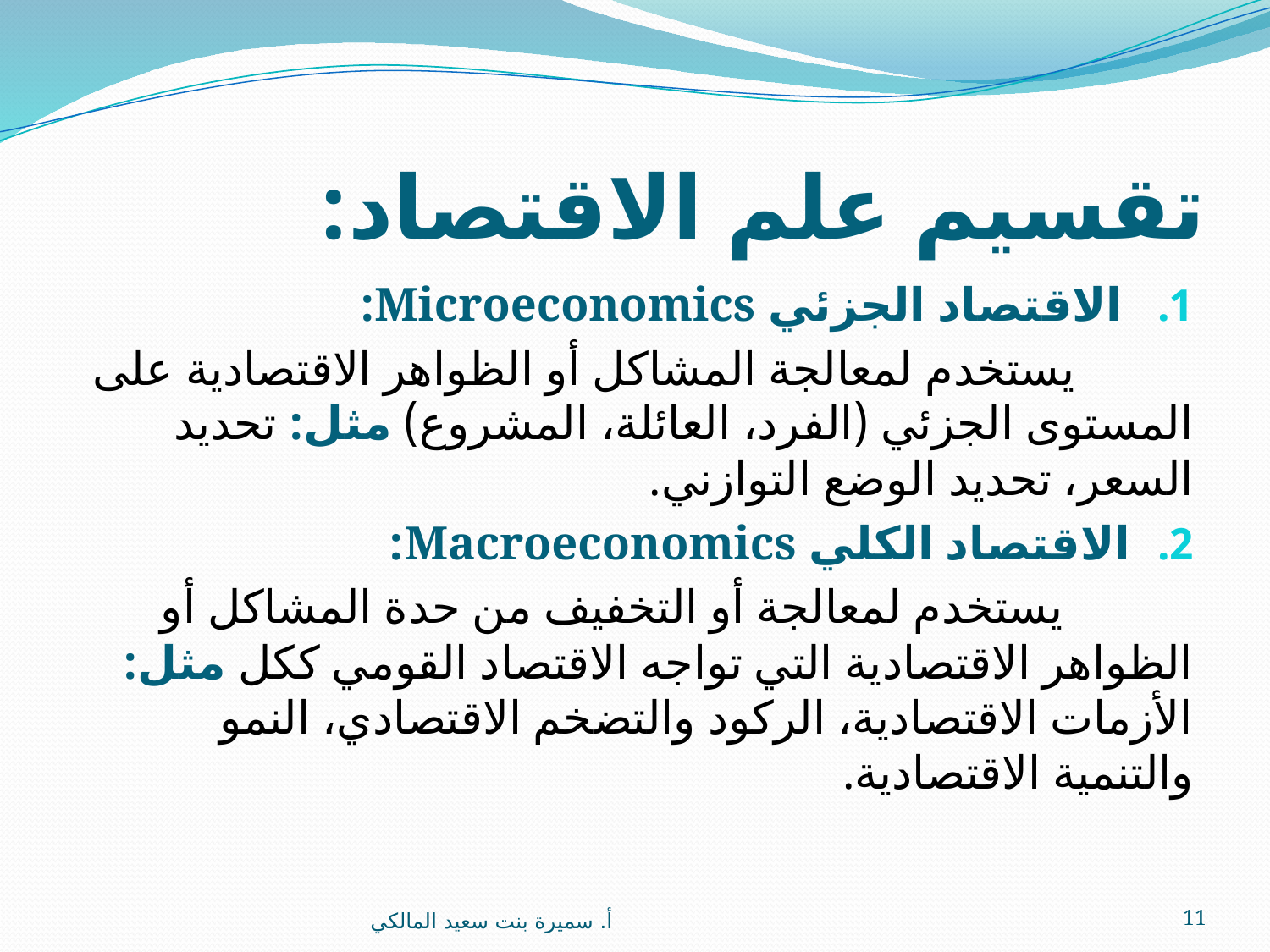

# تقسيم علم الاقتصاد:
الاقتصاد الجزئي Microeconomics:
          يستخدم لمعالجة المشاكل أو الظواهر الاقتصادية على المستوى الجزئي (الفرد، العائلة، المشروع) مثل: تحديد السعر، تحديد الوضع التوازني.
الاقتصاد الكلي Macroeconomics:
           يستخدم لمعالجة أو التخفيف من حدة المشاكل أو الظواهر الاقتصادية التي تواجه الاقتصاد القومي ككل مثل: الأزمات الاقتصادية، الركود والتضخم الاقتصادي، النمو والتنمية الاقتصادية.
أ. سميرة بنت سعيد المالكي
11